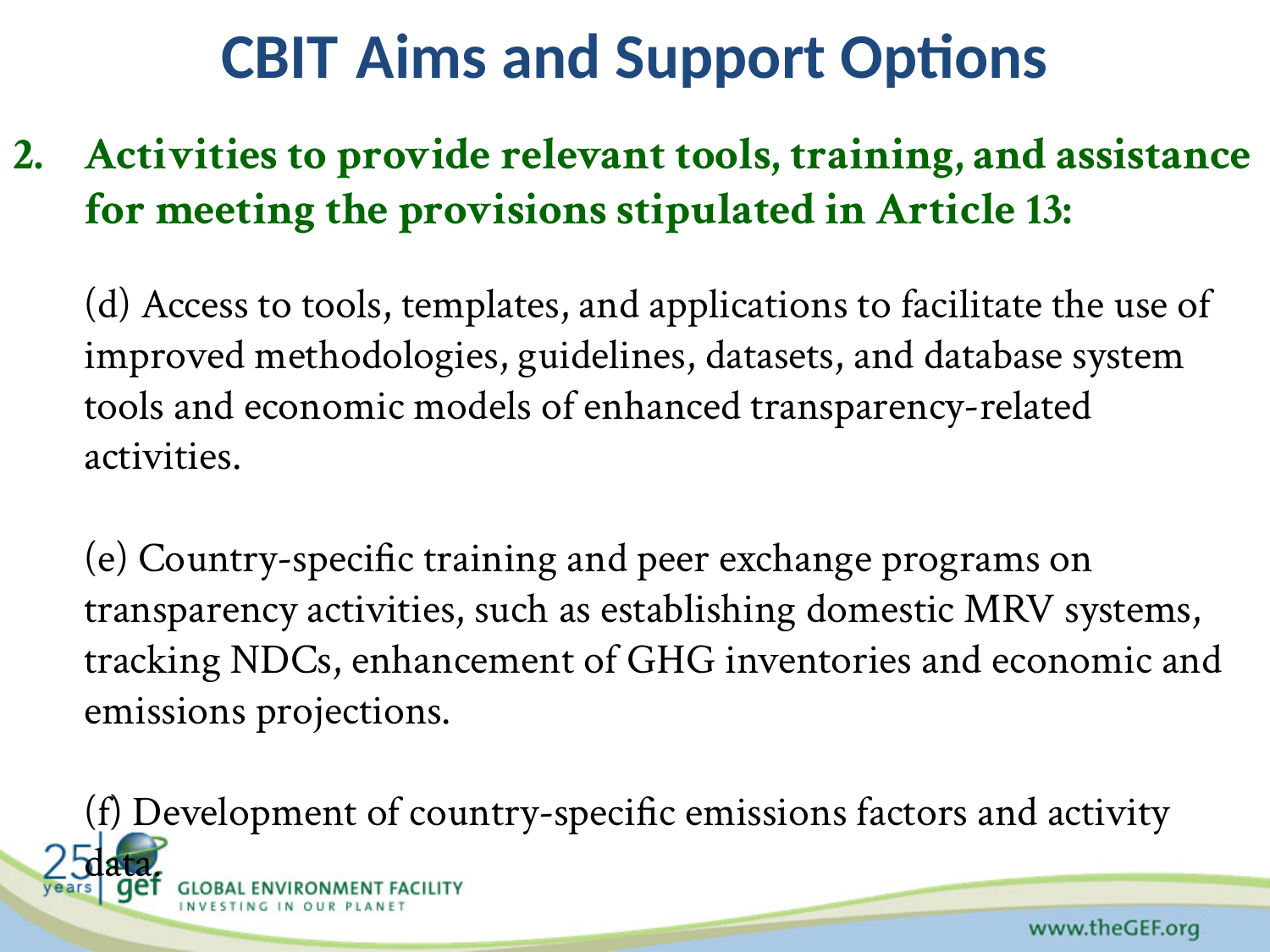

# CBIT Aims and Support Options
Activities to provide relevant tools, training, and assistance for meeting the provisions stipulated in Article 13:
(d) Access to tools, templates, and applications to facilitate the use of improved methodologies, guidelines, datasets, and database system tools and economic models of enhanced transparency-related activities.
(e) Country-specific training and peer exchange programs on transparency activities, such as establishing domestic MRV systems, tracking NDCs, enhancement of GHG inventories and economic and emissions projections.
(f) Development of country-specific emissions factors and activity data.